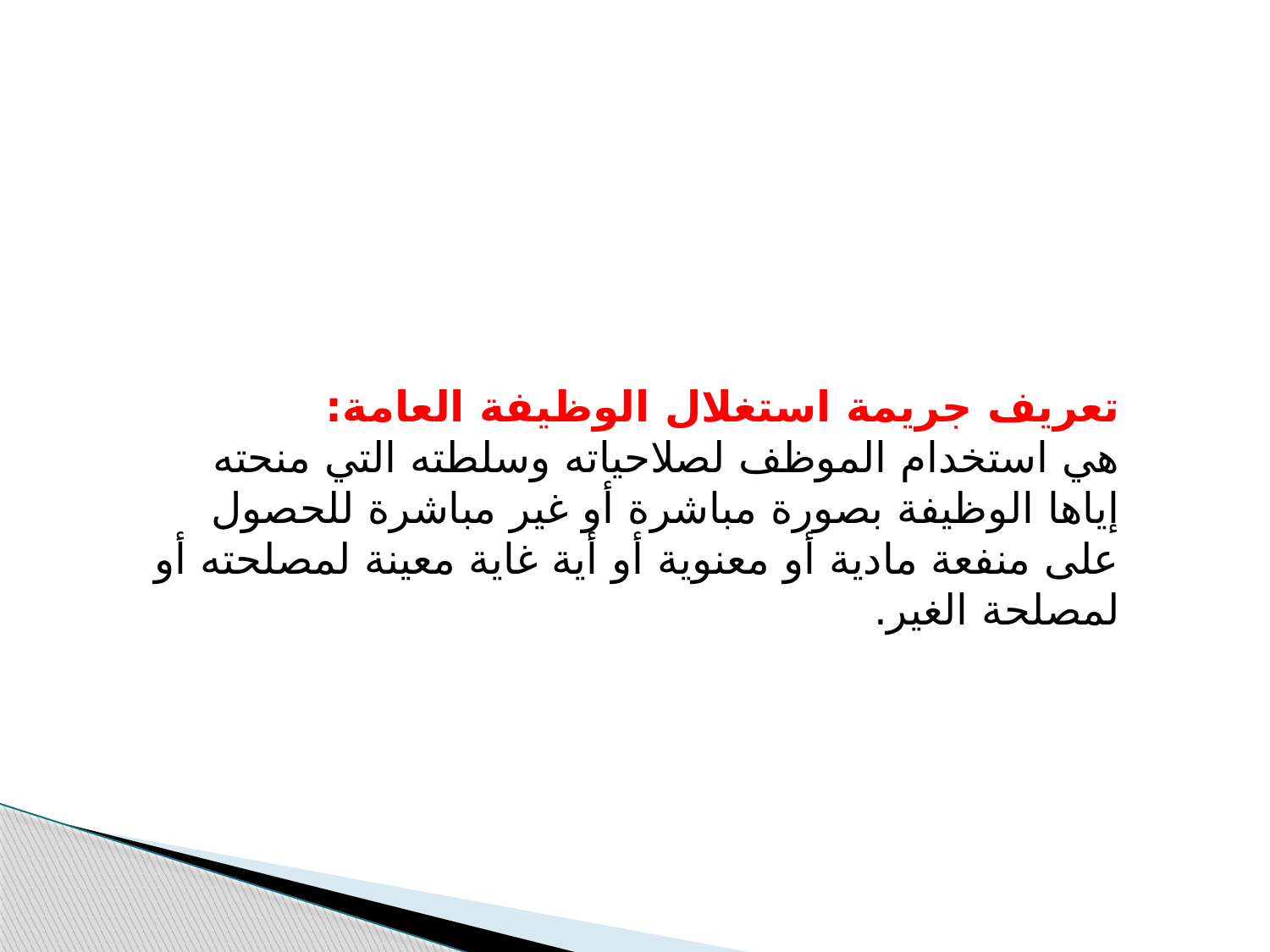

تعريف جريمة استغلال الوظيفة العامة:
هي استخدام الموظف لصلاحياته وسلطته التي منحته إياها الوظيفة بصورة مباشرة أو غير مباشرة للحصول على منفعة مادية أو معنوية أو أية غاية معينة لمصلحته أو لمصلحة الغير.